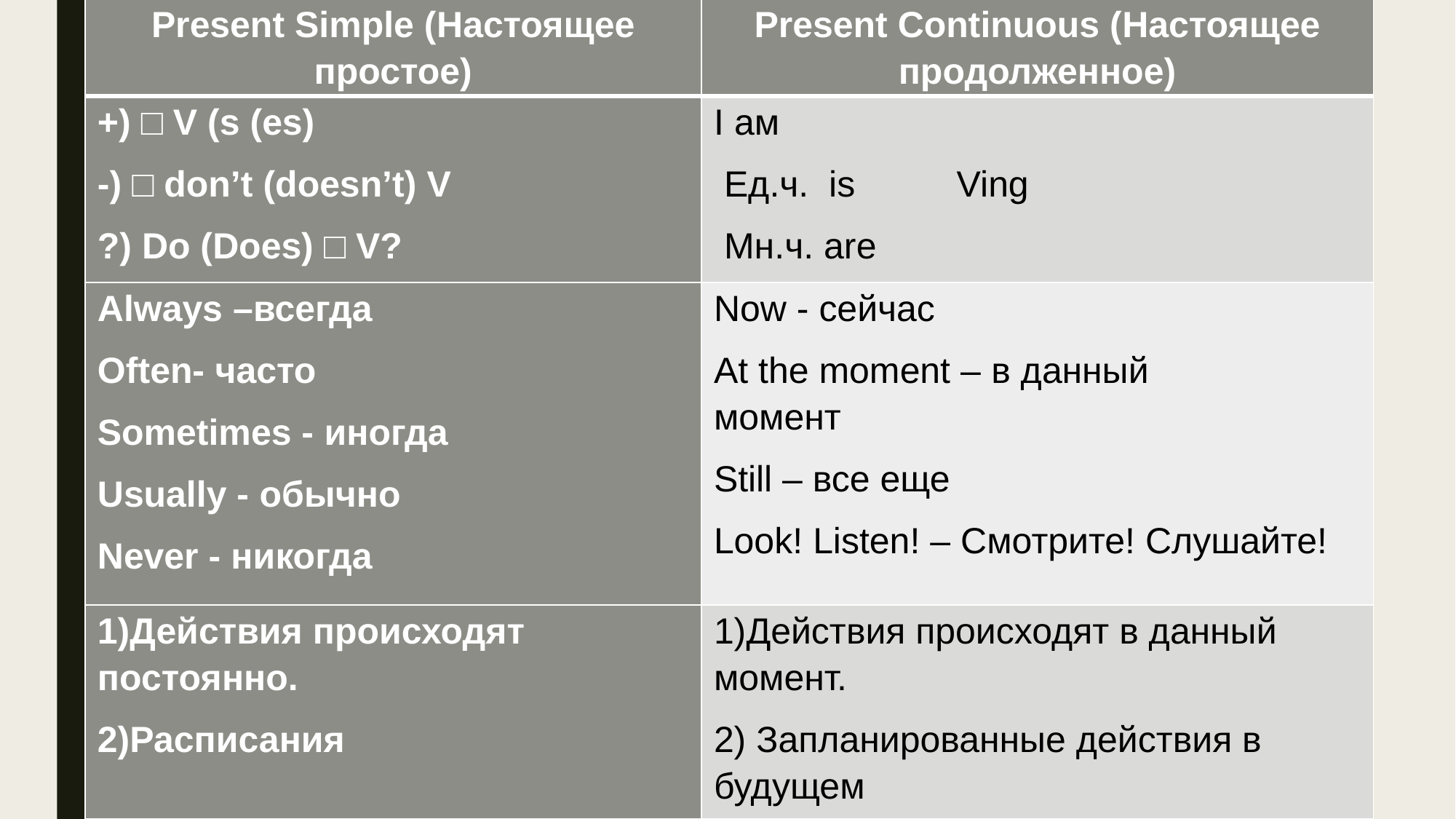

| Present Simple (Настоящее простое) | Present Continuous (Настоящее продолженное) |
| --- | --- |
| +) □ V (s (es) -) □ don’t (doesn’t) V ?) Do (Does) □ V? | I ам Ед.ч. is Ving Мн.ч. are |
| Always –всегда Often- часто Sometimes - иногда Usually - обычно Never - никогда | Now - сейчас At the moment – в данный момент Still – все еще Look! Listen! – Смотрите! Слушайте! |
| 1)Действия происходят постоянно. 2)Расписания | 1)Действия происходят в данный момент. 2) Запланированные действия в будущем |